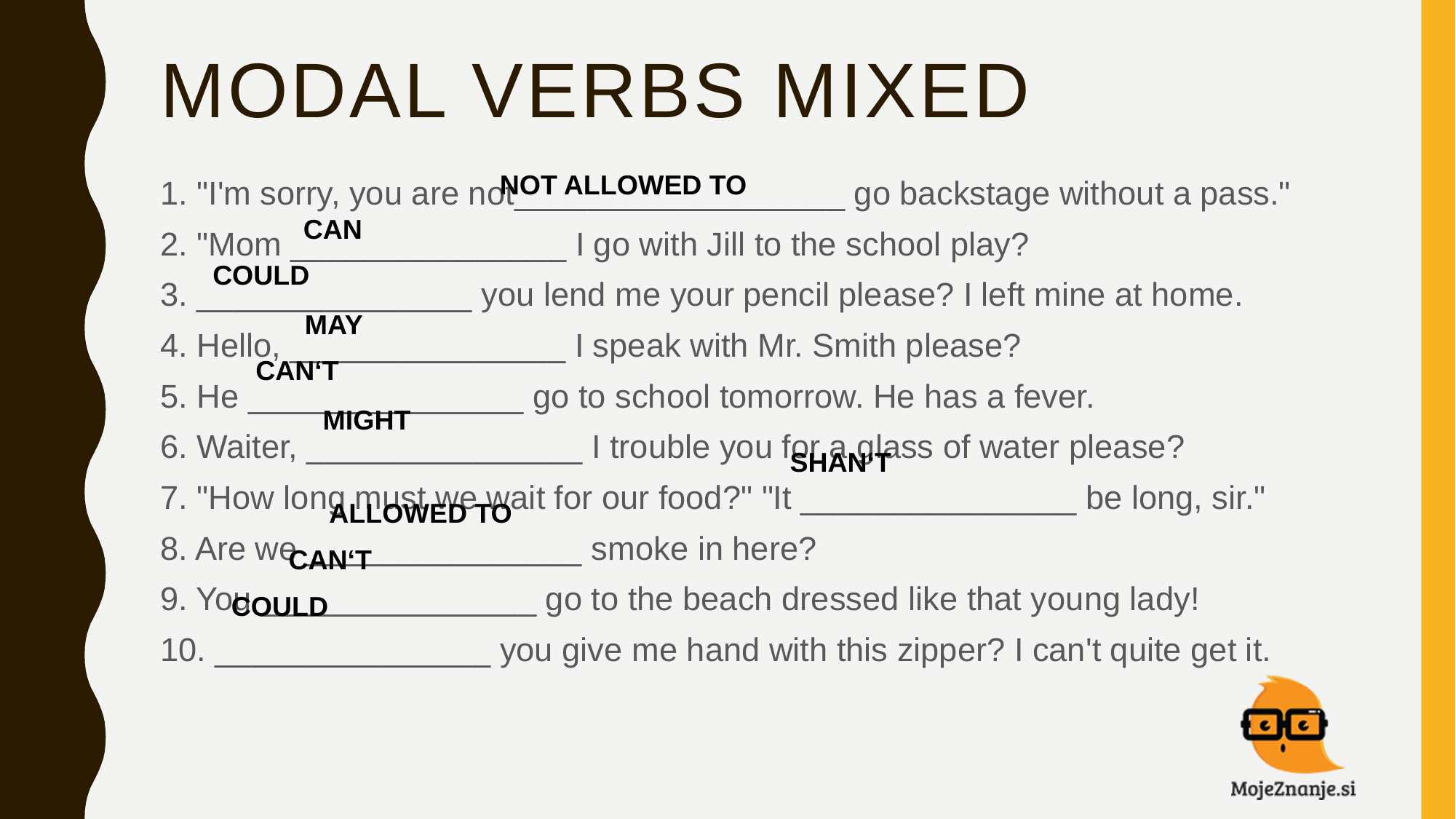

# MODAL VERBS MIXED
1. "I'm sorry, you are not__________________ go backstage without a pass."
2. "Mom _______________ I go with Jill to the school play?
3. _______________ you lend me your pencil please? I left mine at home.
4. Hello, _______________ I speak with Mr. Smith please?
5. He _______________ go to school tomorrow. He has a fever.
6. Waiter, _______________ I trouble you for a glass of water please?
7. "How long must we wait for our food?" "It _______________ be long, sir."
8. Are we _______________ smoke in here?
9. You _______________ go to the beach dressed like that young lady!
10. _______________ you give me hand with this zipper? I can't quite get it.
NOT ALLOWED TO
CAN
COULD
MAY
CAN‘T
MIGHT
SHAN‘T
ALLOWED TO
CAN‘T
COULD